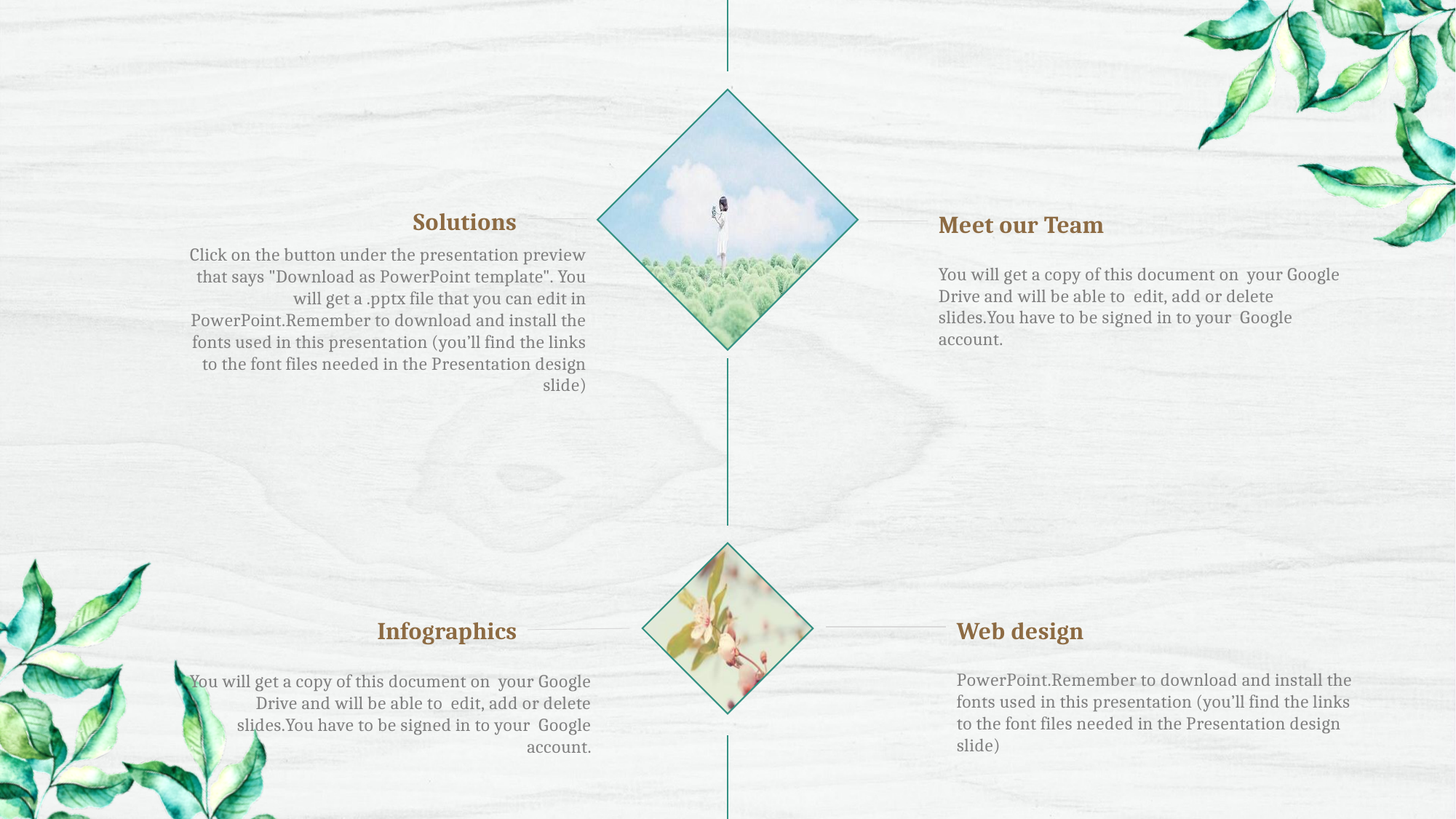

Solutions
Meet our Team

You will get a copy of this document on  your Google Drive and will be able to  edit, add or delete slides.You have to be signed in to your  Google account.
Click on the button under the presentation preview that says "Download as PowerPoint template". You will get a .pptx file that you can edit in PowerPoint.Remember to download and install the fonts used in this presentation (you’ll find the links to the font files needed in the Presentation design slide)

Infographics
Web design

PowerPoint.Remember to download and install the fonts used in this presentation (you’ll find the links to the font files needed in the Presentation design slide)
You will get a copy of this document on  your Google Drive and will be able to  edit, add or delete slides.You have to be signed in to your  Google account.